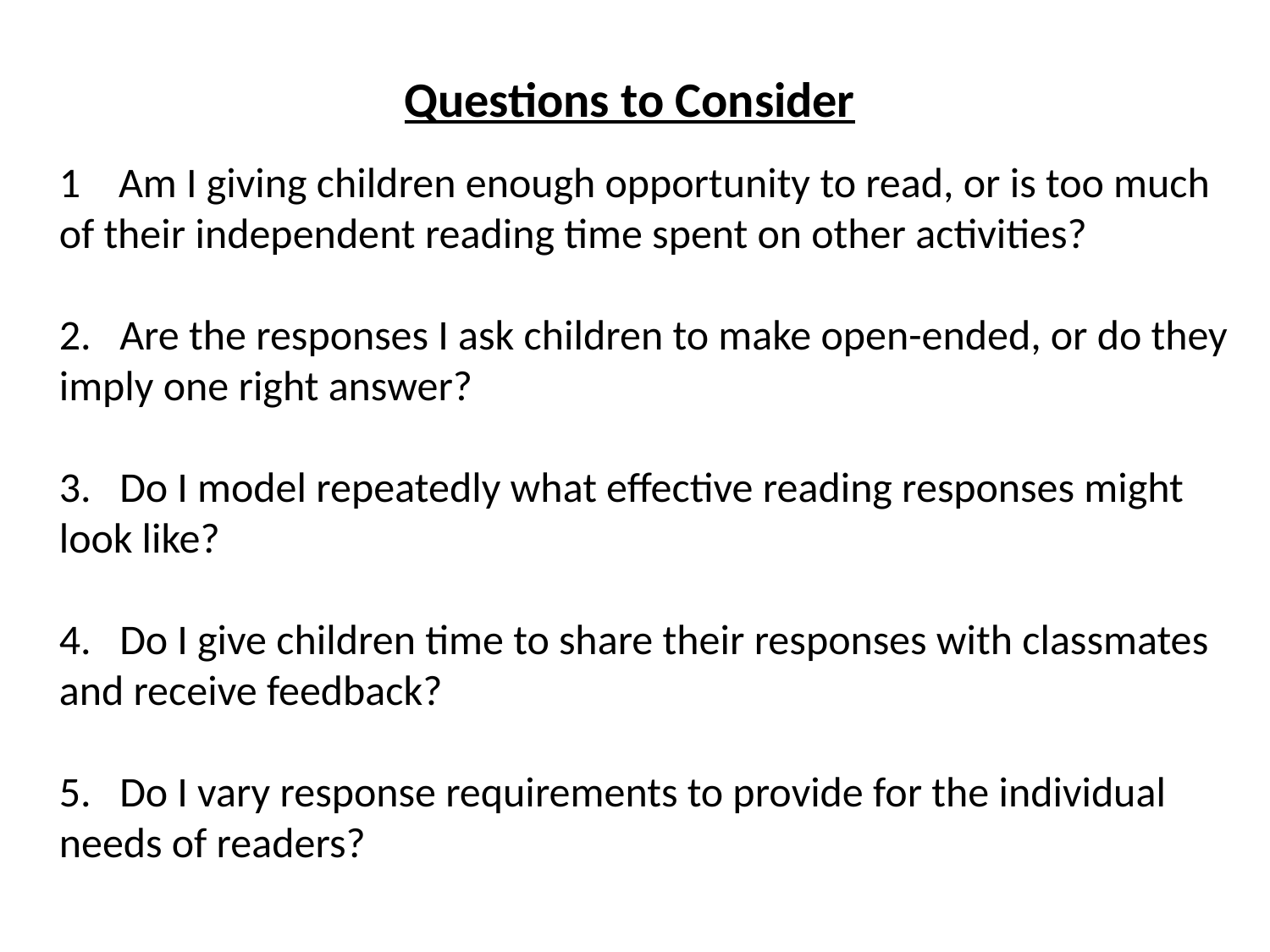

Questions to Consider
1    Am I giving children enough opportunity to read, or is too much of their independent reading time spent on other activities?

2.   Are the responses I ask children to make open-ended, or do they imply one right answer?

3.   Do I model repeatedly what effective reading responses might look like?

4.   Do I give children time to share their responses with classmates and receive feedback?

5.   Do I vary response requirements to provide for the individual needs of readers?